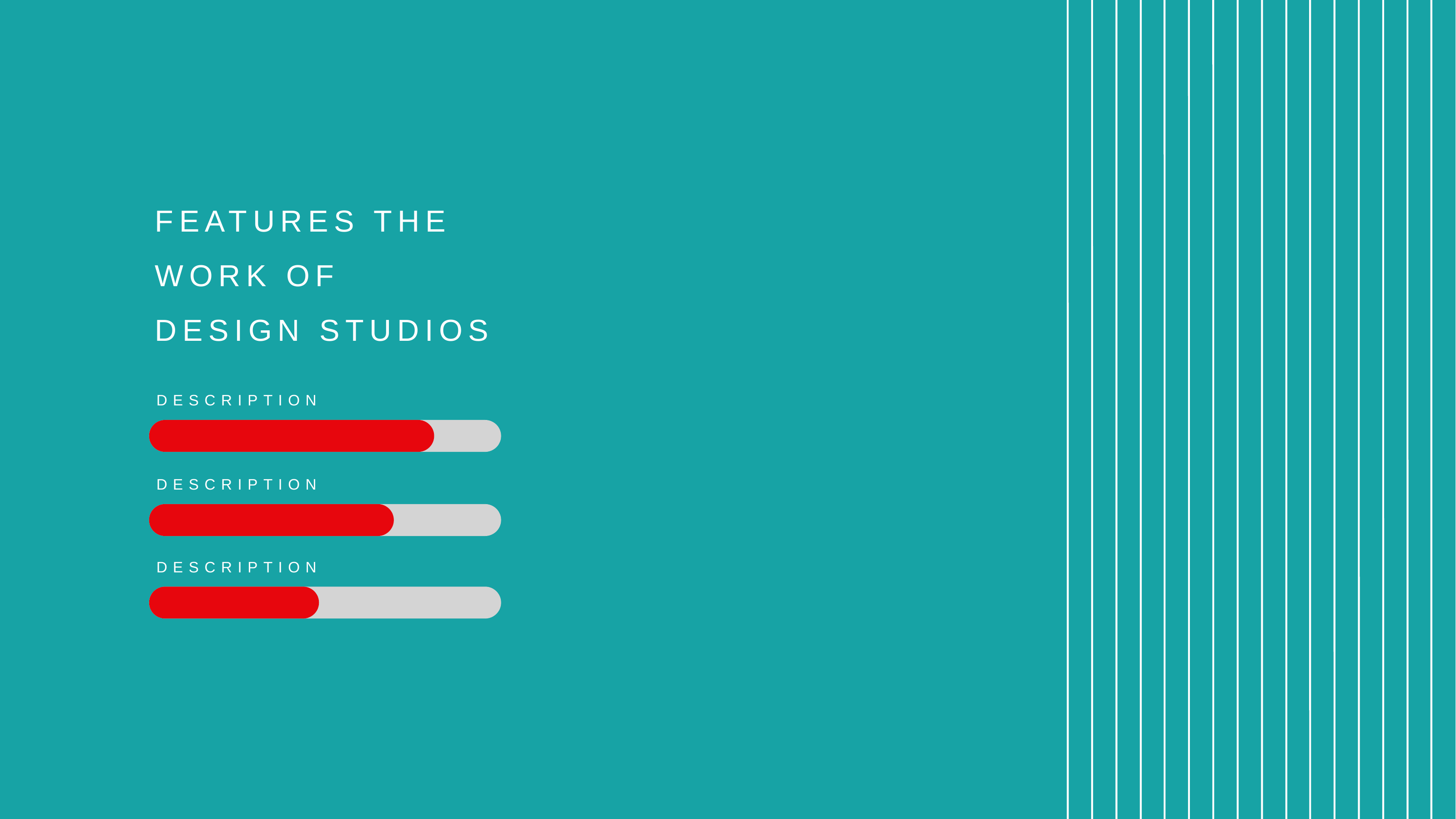

FEATURES THE WORK OF DESIGN STUDIOS
DESCRIPTION

DESCRIPTION

DESCRIPTION